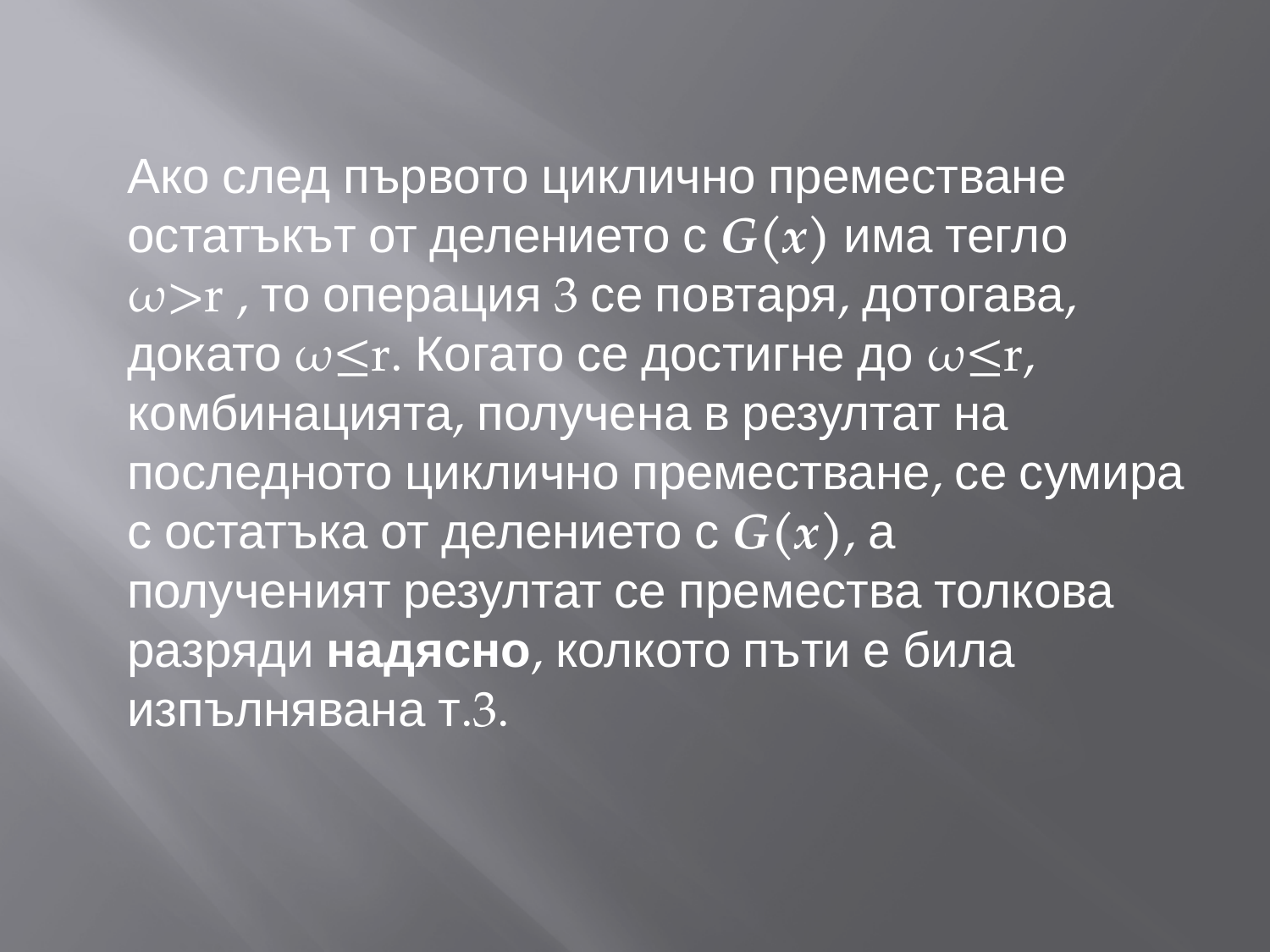

Ако след първото циклично преместване
остатъкът от делението с G(x) има тегло ω>r , то операция 3 се повтаря, дотогава, докато ω≤r. Когато се достигне до ω≤r,
комбинацията, получена в резултат на последното циклично преместване, се сумира с остатъка от делението с G(x), а
полученият резултат се премества толкова разряди надясно, колкото пъти е била изпълнявана т.3.